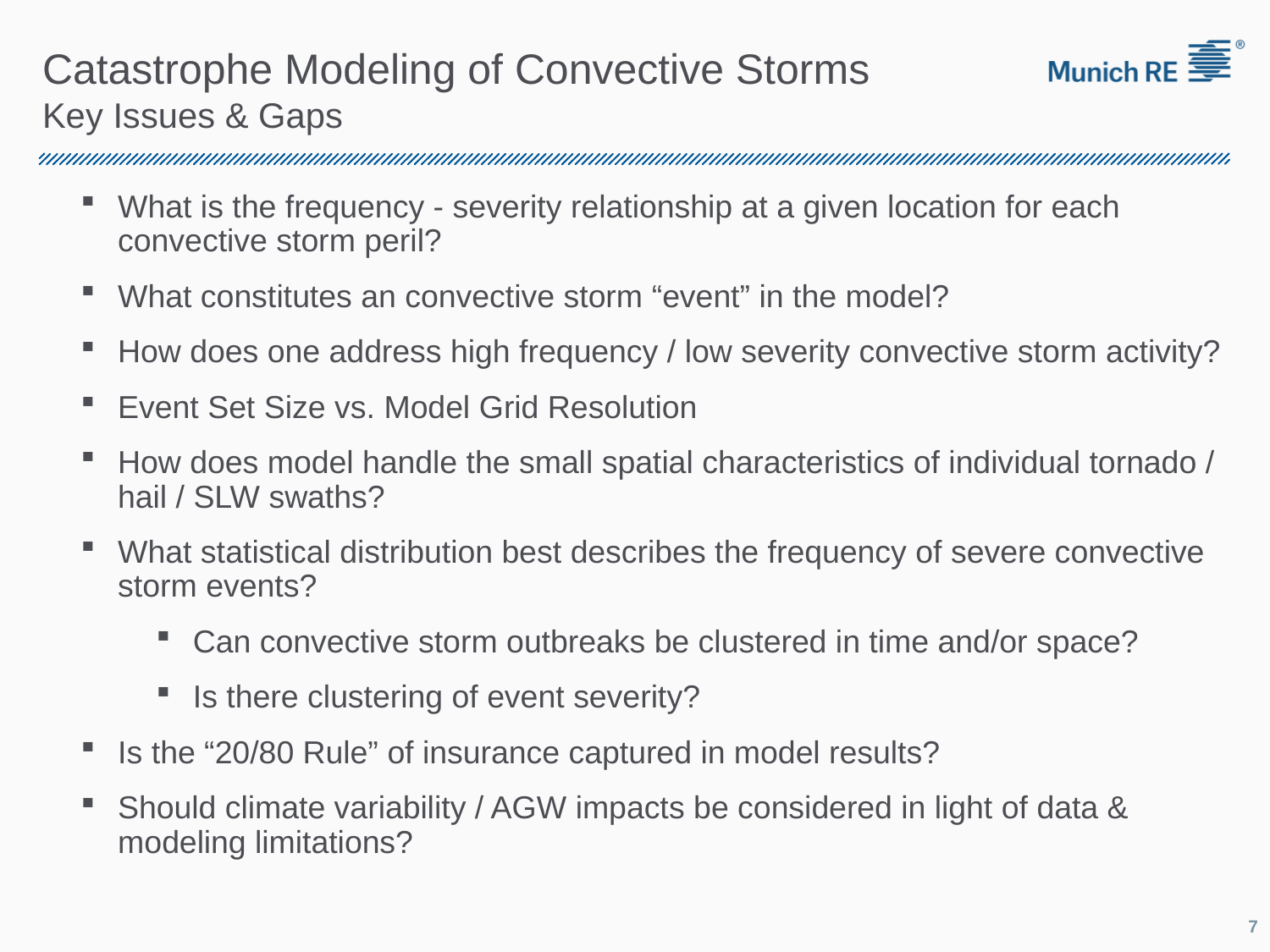

# Catastrophe Modeling of Convective Storms Key Issues & Gaps
What is the frequency - severity relationship at a given location for each convective storm peril?
What constitutes an convective storm “event” in the model?
How does one address high frequency / low severity convective storm activity?
Event Set Size vs. Model Grid Resolution
How does model handle the small spatial characteristics of individual tornado / hail / SLW swaths?
What statistical distribution best describes the frequency of severe convective storm events?
Can convective storm outbreaks be clustered in time and/or space?
Is there clustering of event severity?
Is the “20/80 Rule” of insurance captured in model results?
Should climate variability / AGW impacts be considered in light of data & modeling limitations?

7